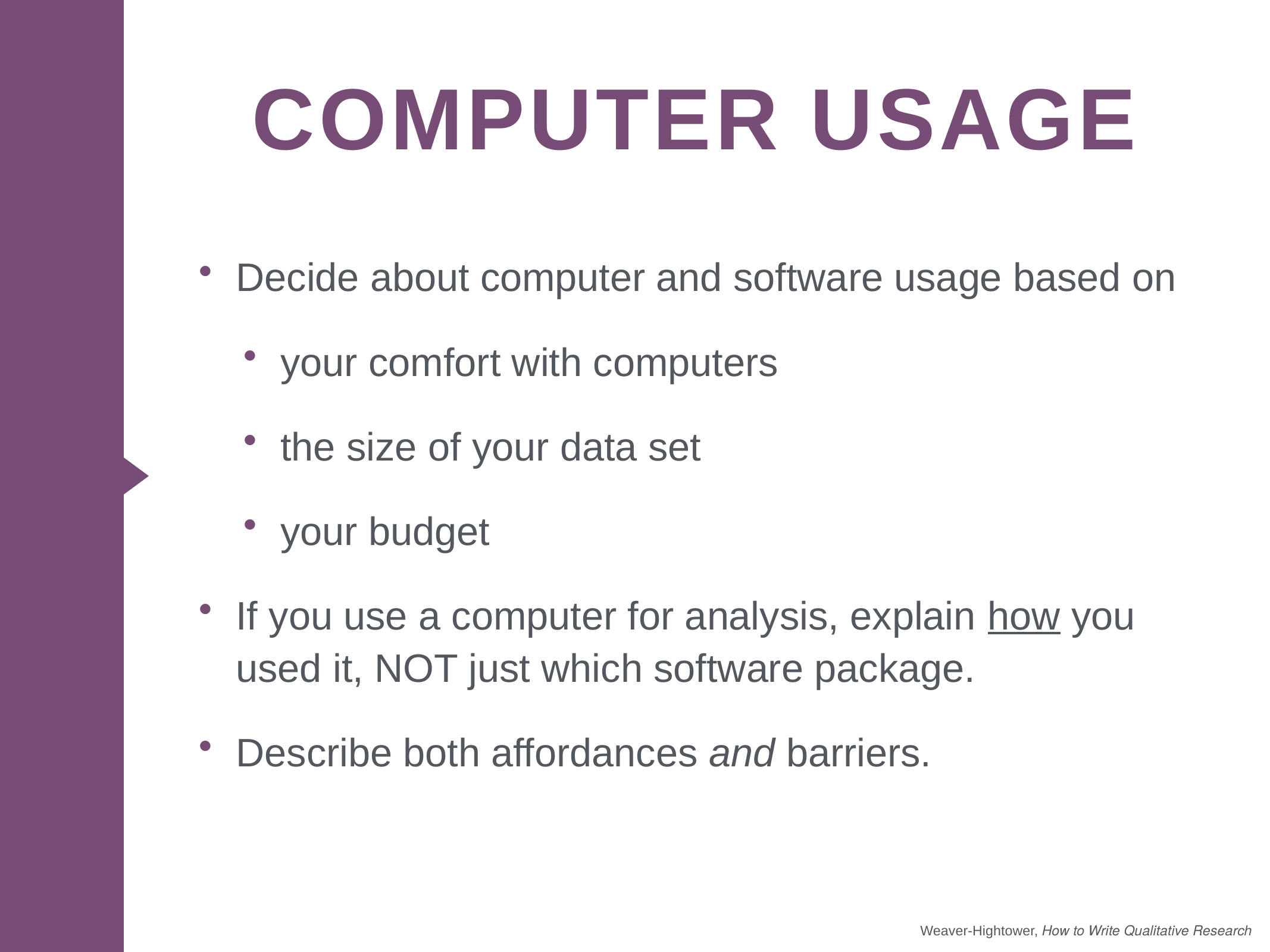

# computer usage
Decide about computer and software usage based on
your comfort with computers
the size of your data set
your budget
If you use a computer for analysis, explain how you used it, NOT just which software package.
Describe both affordances and barriers.